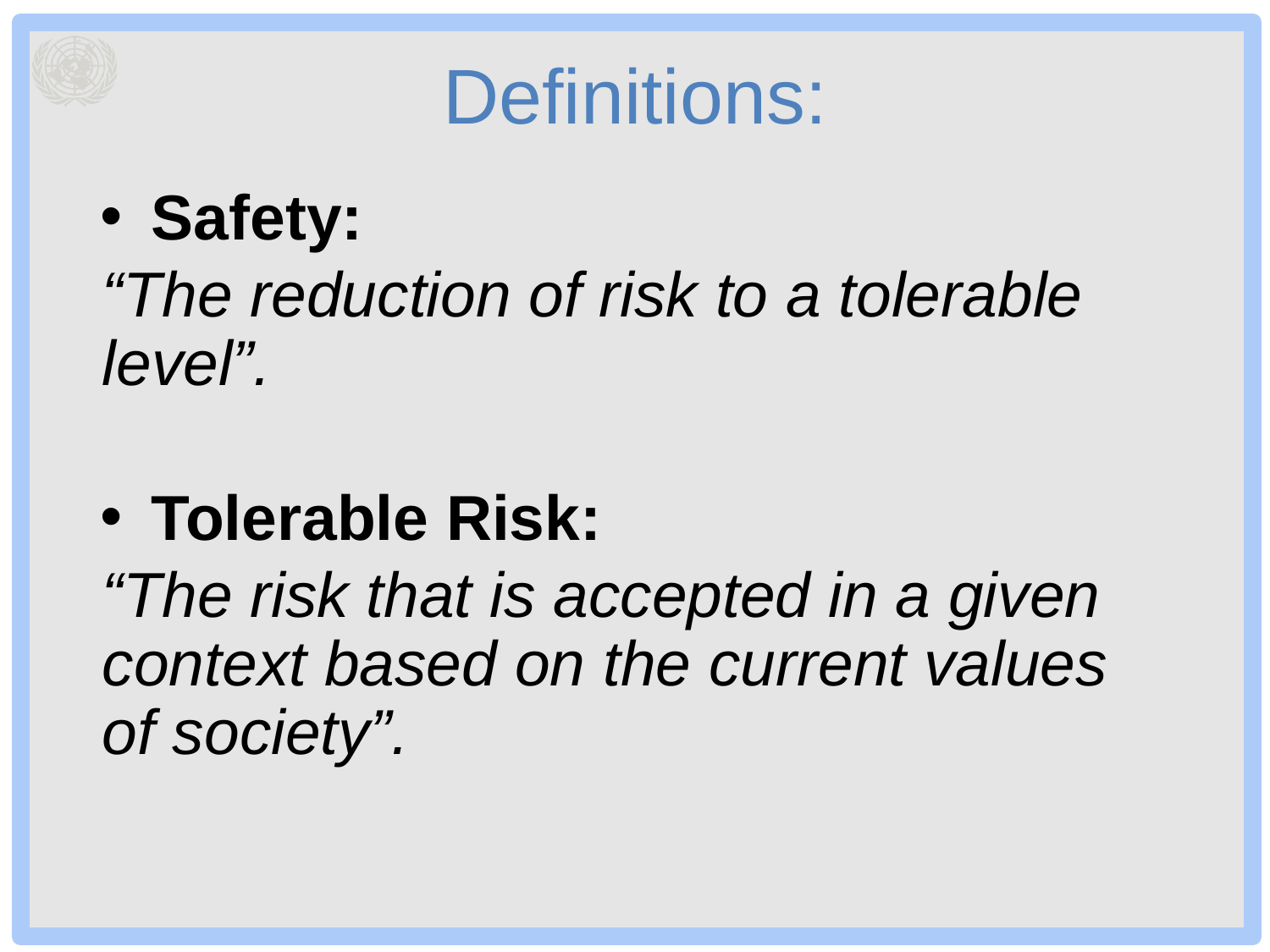

# Definitions:
Safety:
“The reduction of risk to a tolerable level”.
Tolerable Risk:
“The risk that is accepted in a given context based on the current values of society”.